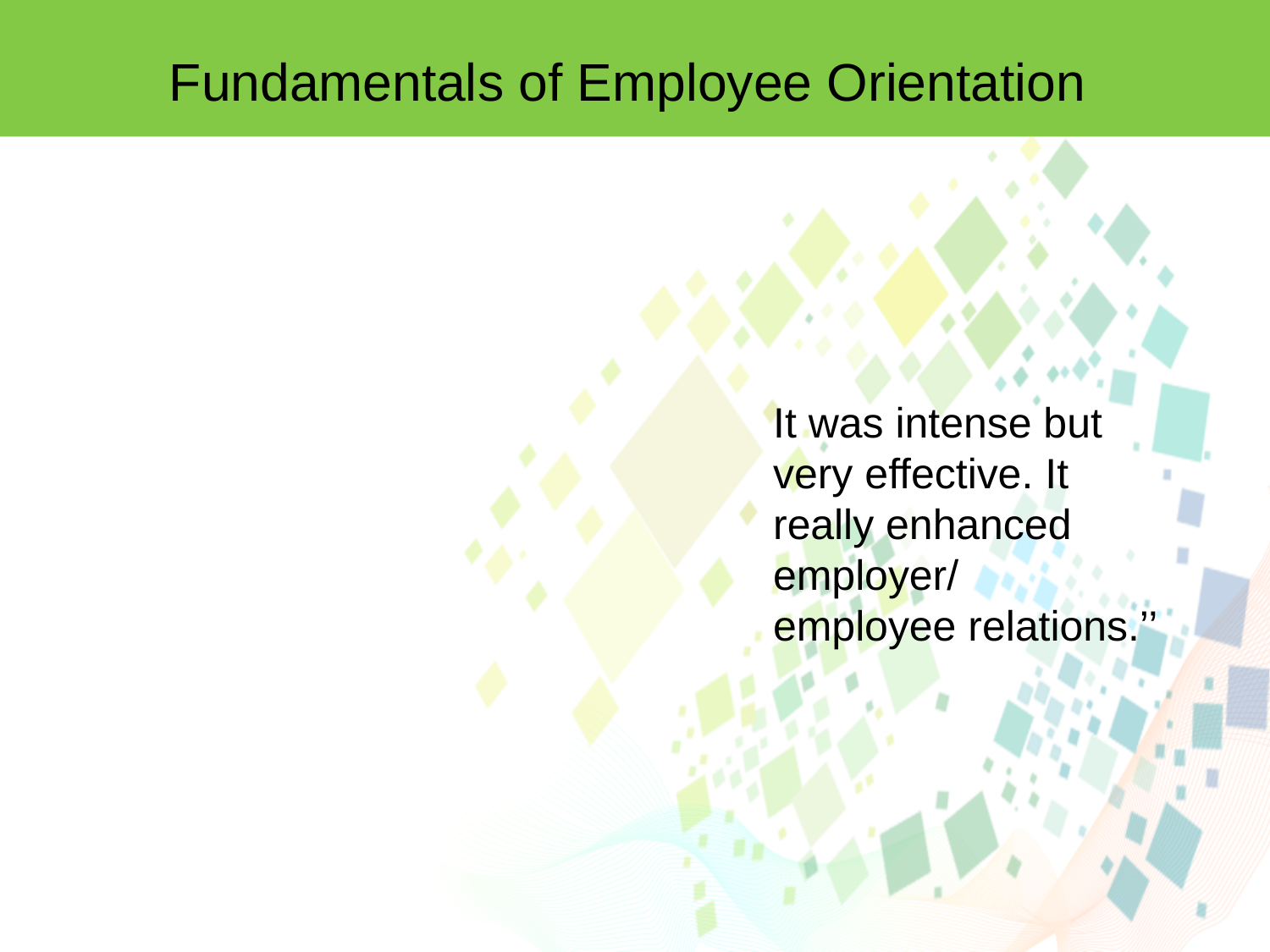

Fundamentals of Employee Orientation
It was intense but very effective. It really enhanced employer/
employee relations.’’